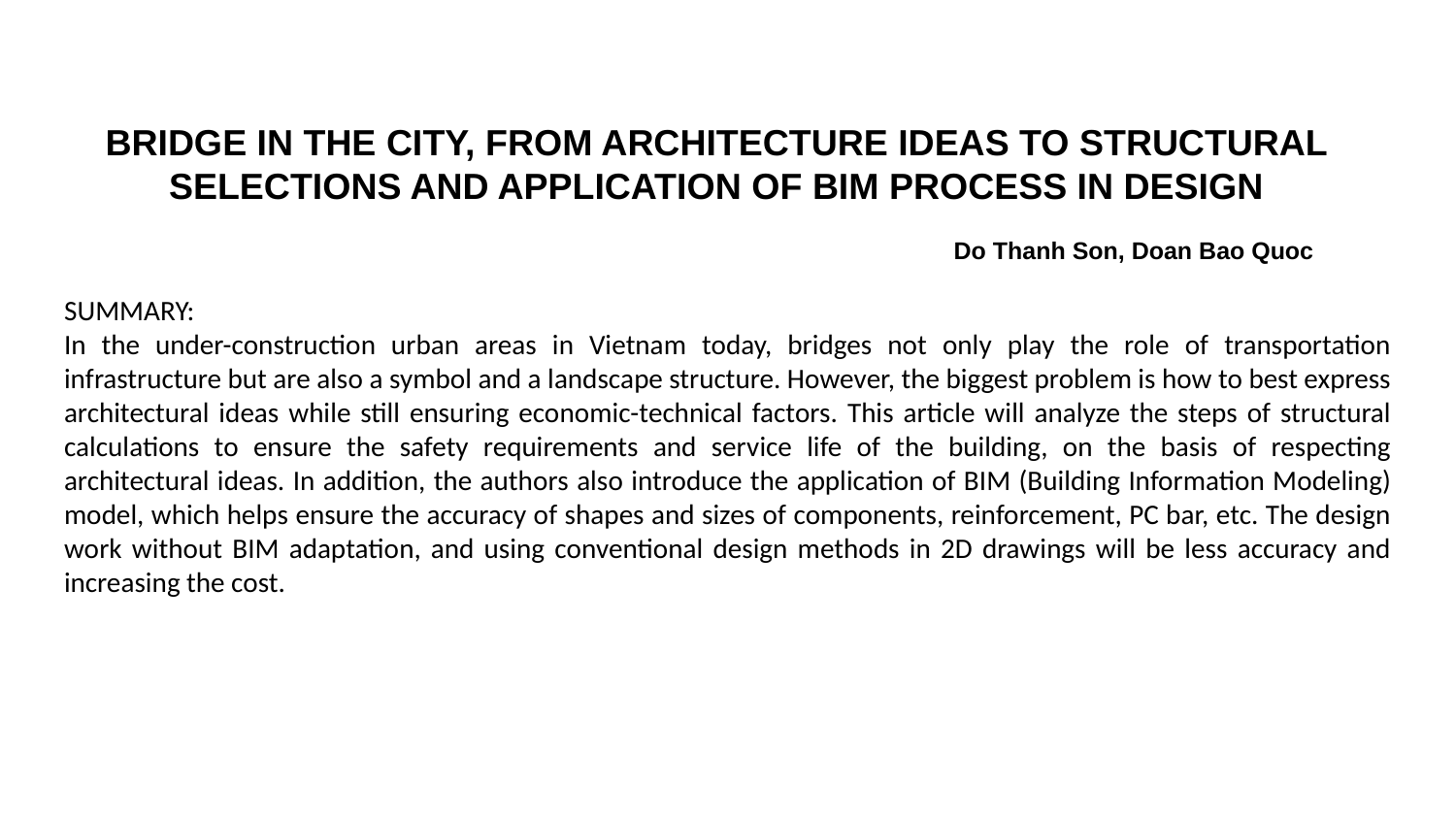

# BRIDGE IN THE CITY, FROM ARCHITECTURE IDEAS TO STRUCTURAL SELECTIONS AND APPLICATION OF BIM PROCESS IN DESIGN
Do Thanh Son, Doan Bao Quoc
SUMMARY:
In the under-construction urban areas in Vietnam today, bridges not only play the role of transportation infrastructure but are also a symbol and a landscape structure. However, the biggest problem is how to best express architectural ideas while still ensuring economic-technical factors. This article will analyze the steps of structural calculations to ensure the safety requirements and service life of the building, on the basis of respecting architectural ideas. In addition, the authors also introduce the application of BIM (Building Information Modeling) model, which helps ensure the accuracy of shapes and sizes of components, reinforcement, PC bar, etc. The design work without BIM adaptation, and using conventional design methods in 2D drawings will be less accuracy and increasing the cost.